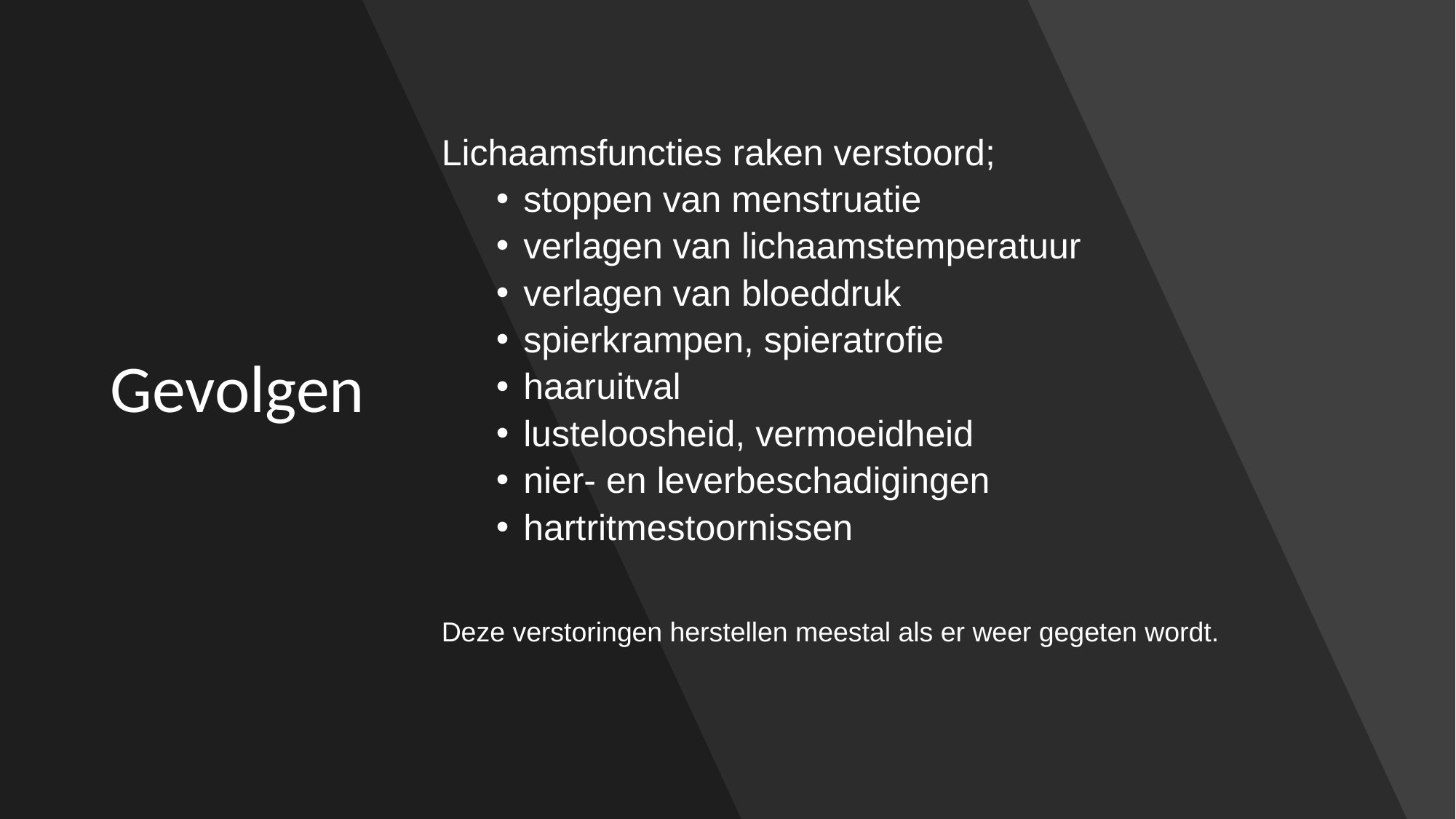

# Gevolgen
Lichaamsfuncties raken verstoord;
stoppen van menstruatie
verlagen van lichaamstemperatuur
verlagen van bloeddruk
spierkrampen, spieratrofie
haaruitval
lusteloosheid, vermoeidheid
nier- en leverbeschadigingen
hartritmestoornissen

Deze verstoringen herstellen meestal als er weer gegeten wordt.